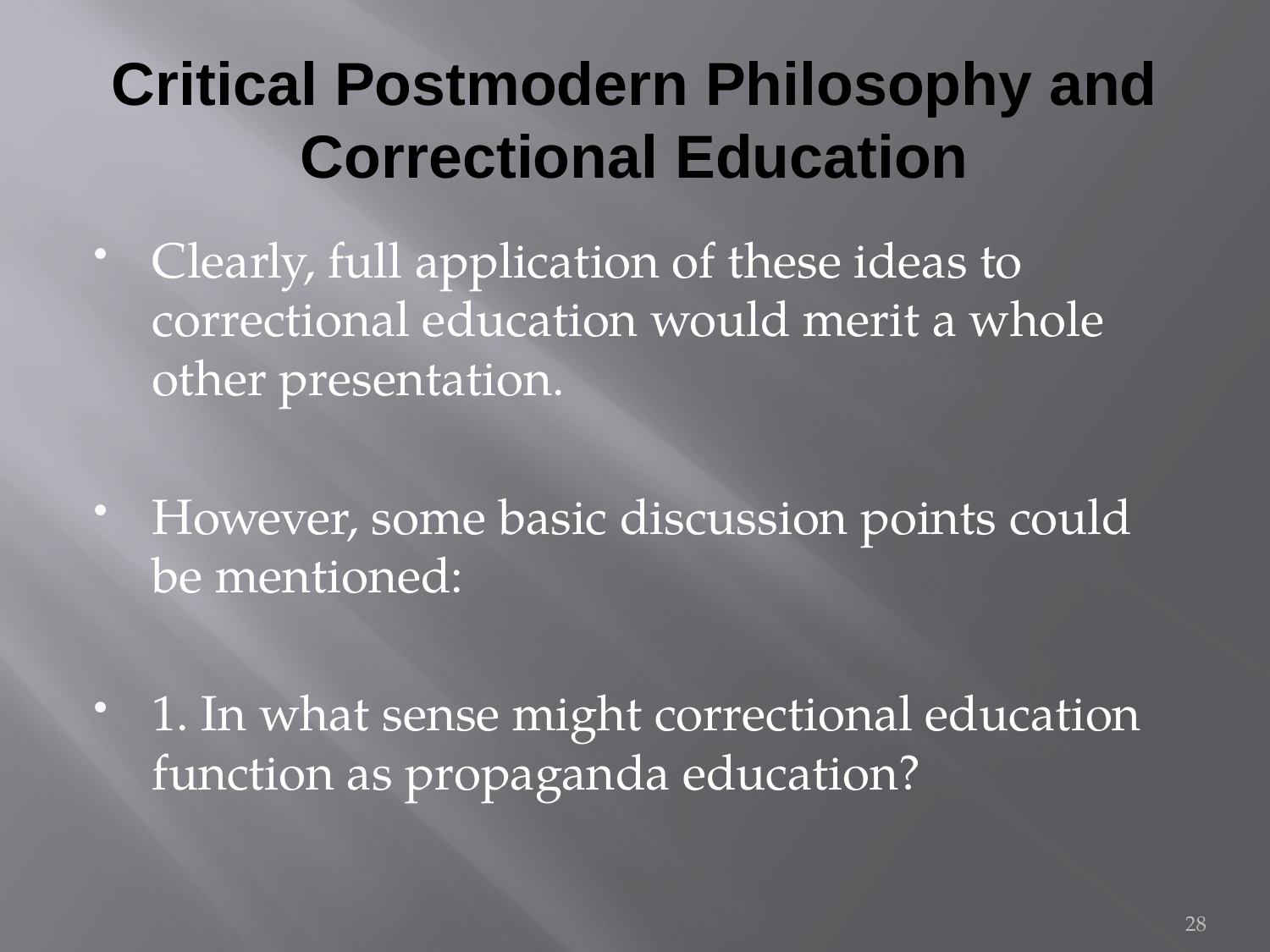

# Critical Postmodern Philosophy and Correctional Education
Clearly, full application of these ideas to correctional education would merit a whole other presentation.

However, some basic discussion points could be mentioned:

1. In what sense might correctional education function as propaganda education?
28